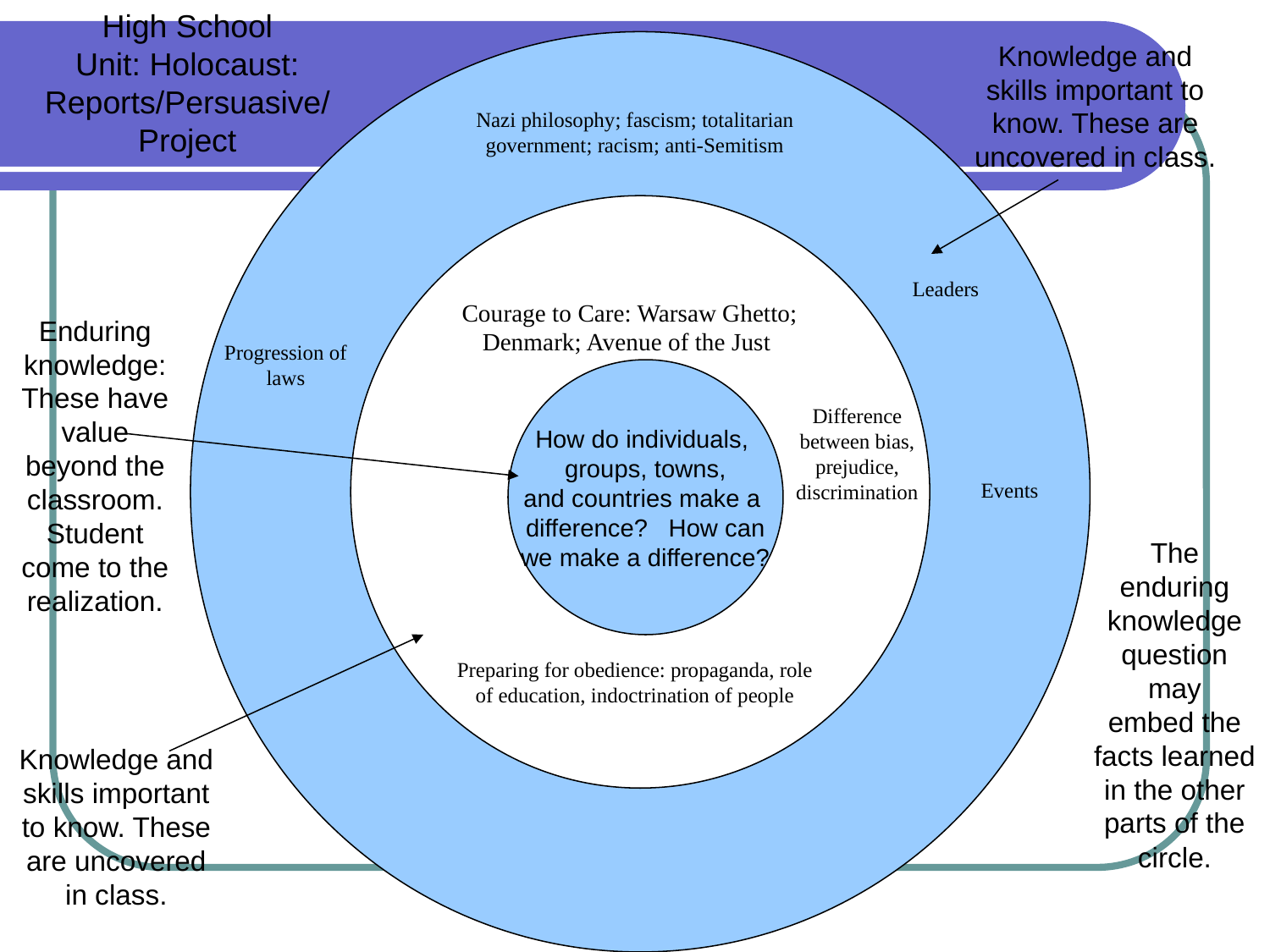

High School
Unit: Holocaust:
Reports/Persuasive/
Project

Knowledge and skills important to know. These are uncovered in class.
Nazi philosophy; fascism; totalitarian government; racism; anti-Semitism

Leaders
Courage to Care: Warsaw Ghetto; Denmark; Avenue of the Just
Enduring knowledge:
These have value beyond the classroom.
Student come to the realization.

Progression of laws
How do individuals,
groups, towns,
and countries make a
difference?   How can
 we make a difference?
Difference between bias, prejudice, discrimination

Events
The enduring
knowledge
question may
embed the facts learned in the other
parts of the circle.

Preparing for obedience: propaganda, role of education, indoctrination of people
Knowledge and skills important to know. These are uncovered in class.